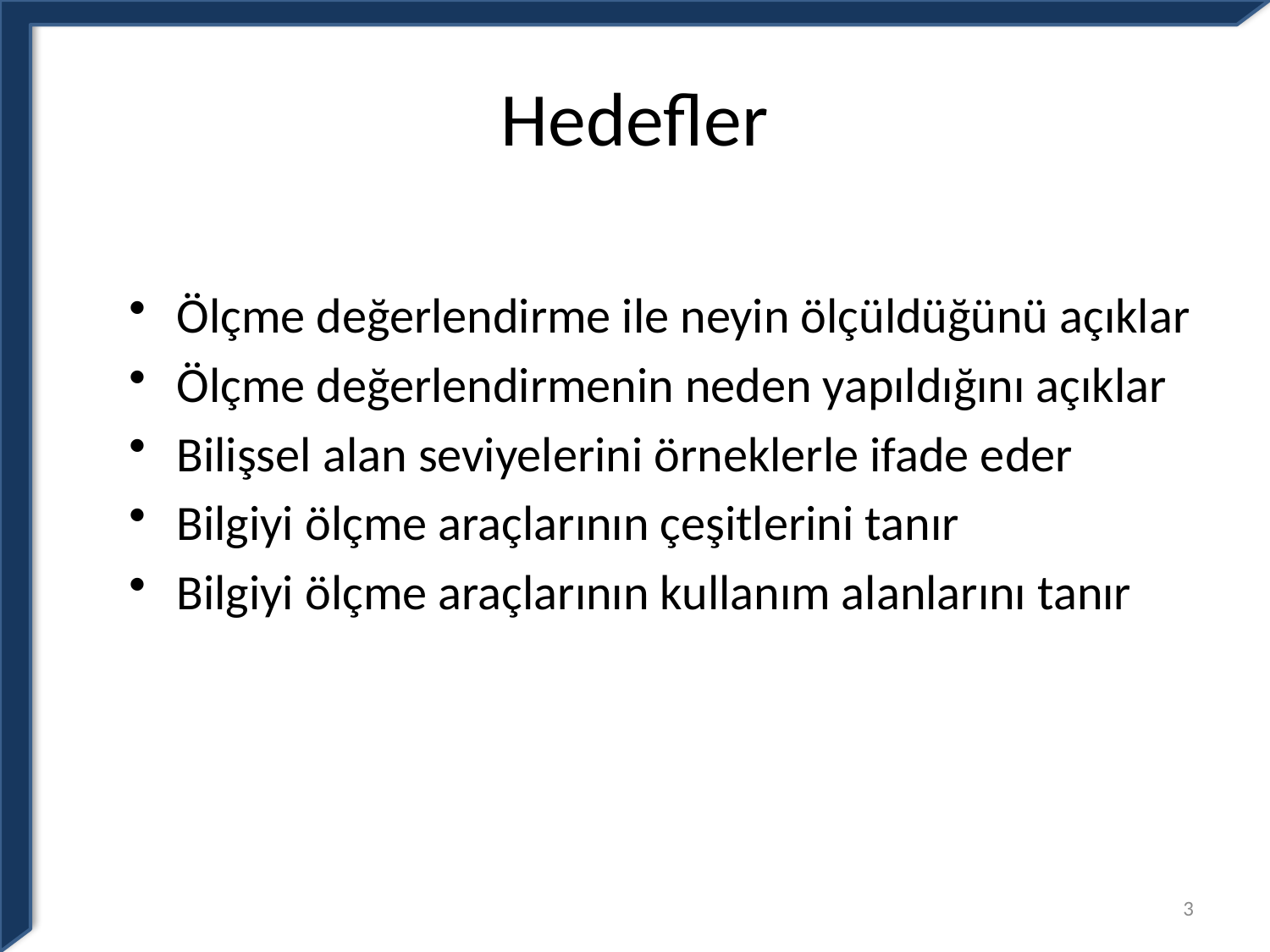

# Hedefler
Ölçme değerlendirme ile neyin ölçüldüğünü açıklar
Ölçme değerlendirmenin neden yapıldığını açıklar
Bilişsel alan seviyelerini örneklerle ifade eder
Bilgiyi ölçme araçlarının çeşitlerini tanır
Bilgiyi ölçme araçlarının kullanım alanlarını tanır
3